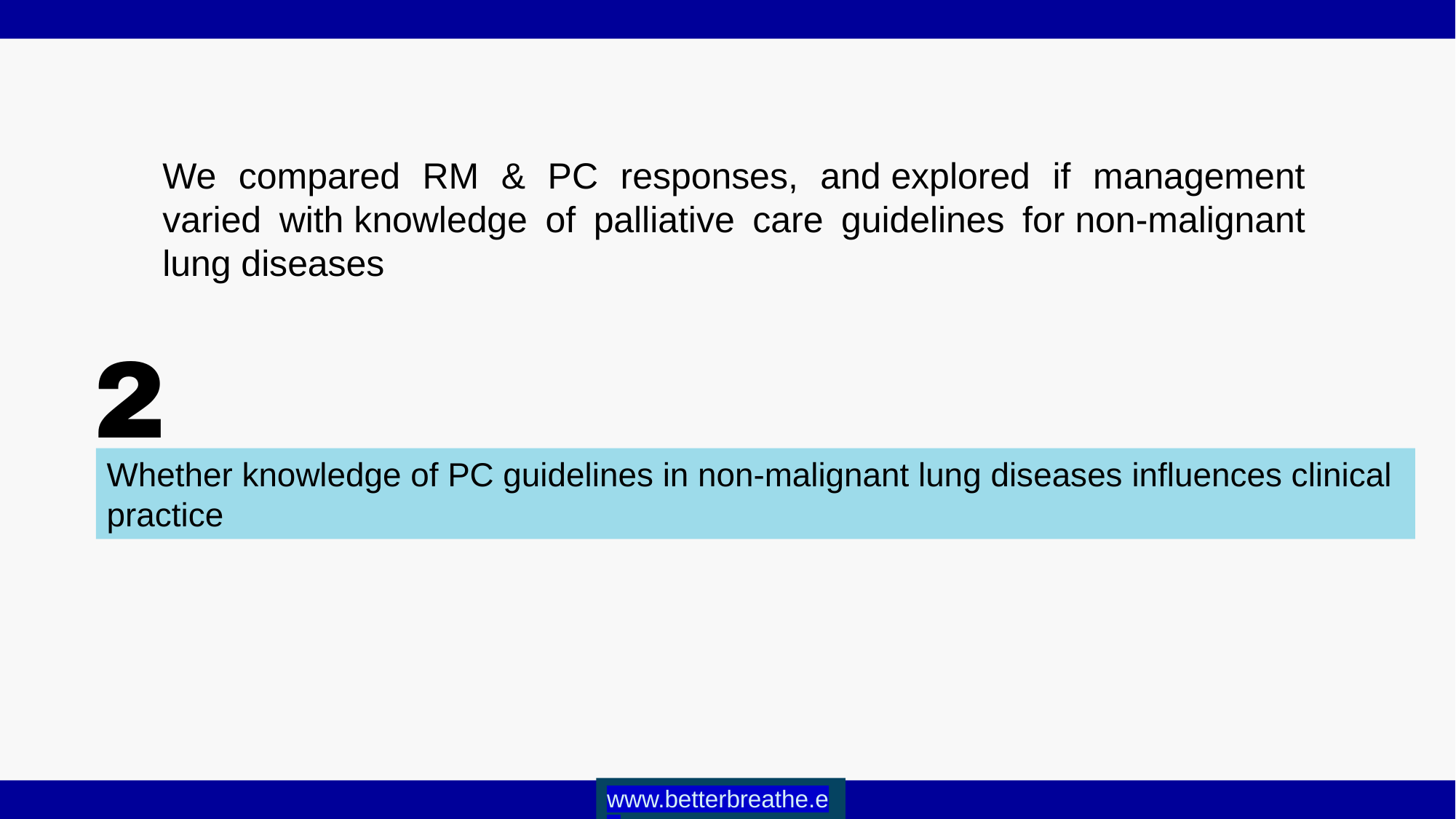

We compared RM & PC responses, and explored if management varied with knowledge of palliative care guidelines for non-malignant lung diseases
2
Whether knowledge of PC guidelines in non-malignant lung diseases influences clinical practice
www.betterbreathe.eu